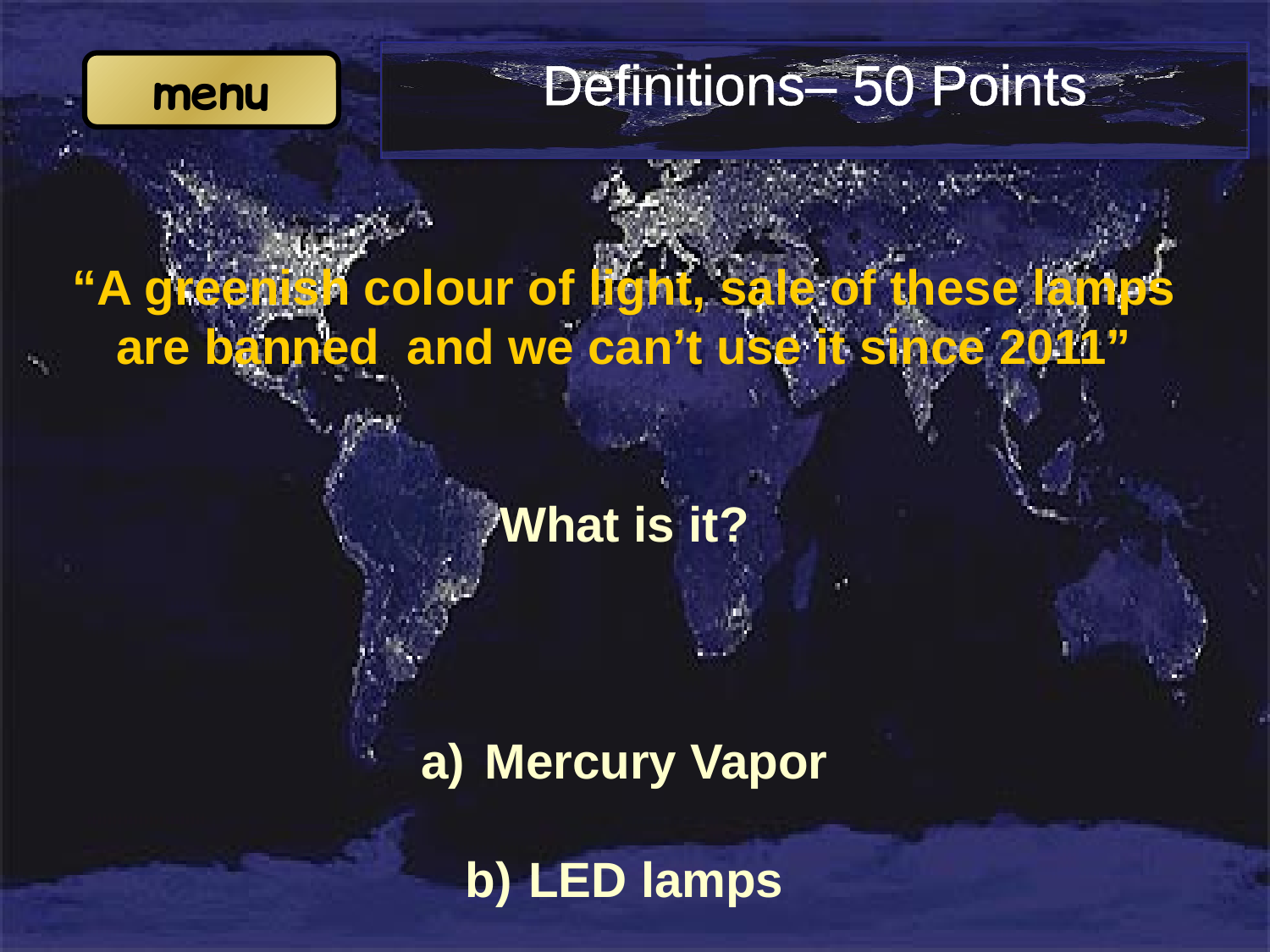

# Definitions– 50 Points

“A greenish colour of light, sale of these lamps are banned  and we can’t use it since 2011”

What is it?

Mercury Vapor

LED lamps